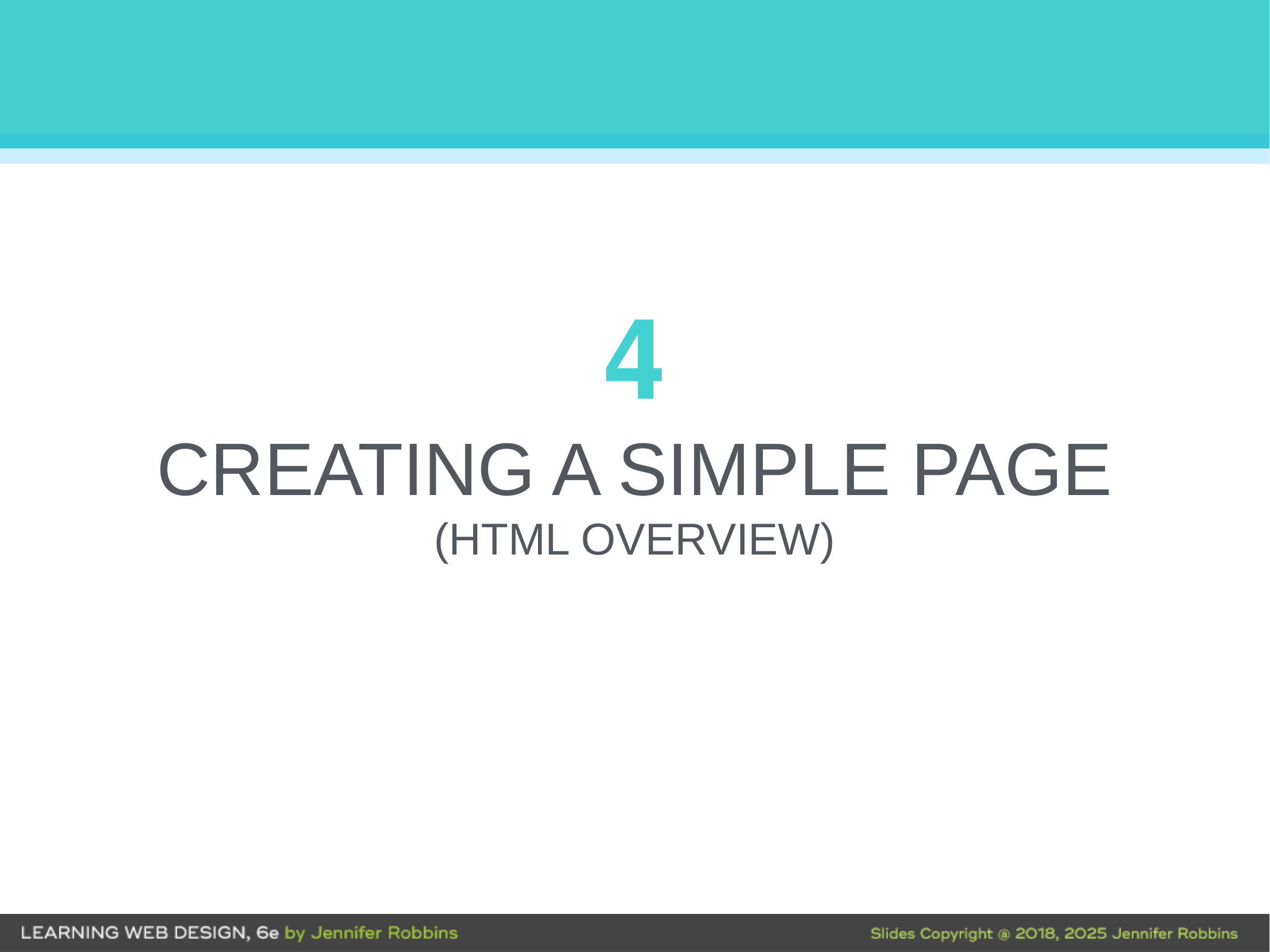

4
CREATING A SIMPLE PAGE
(HTML OVERVIEW)